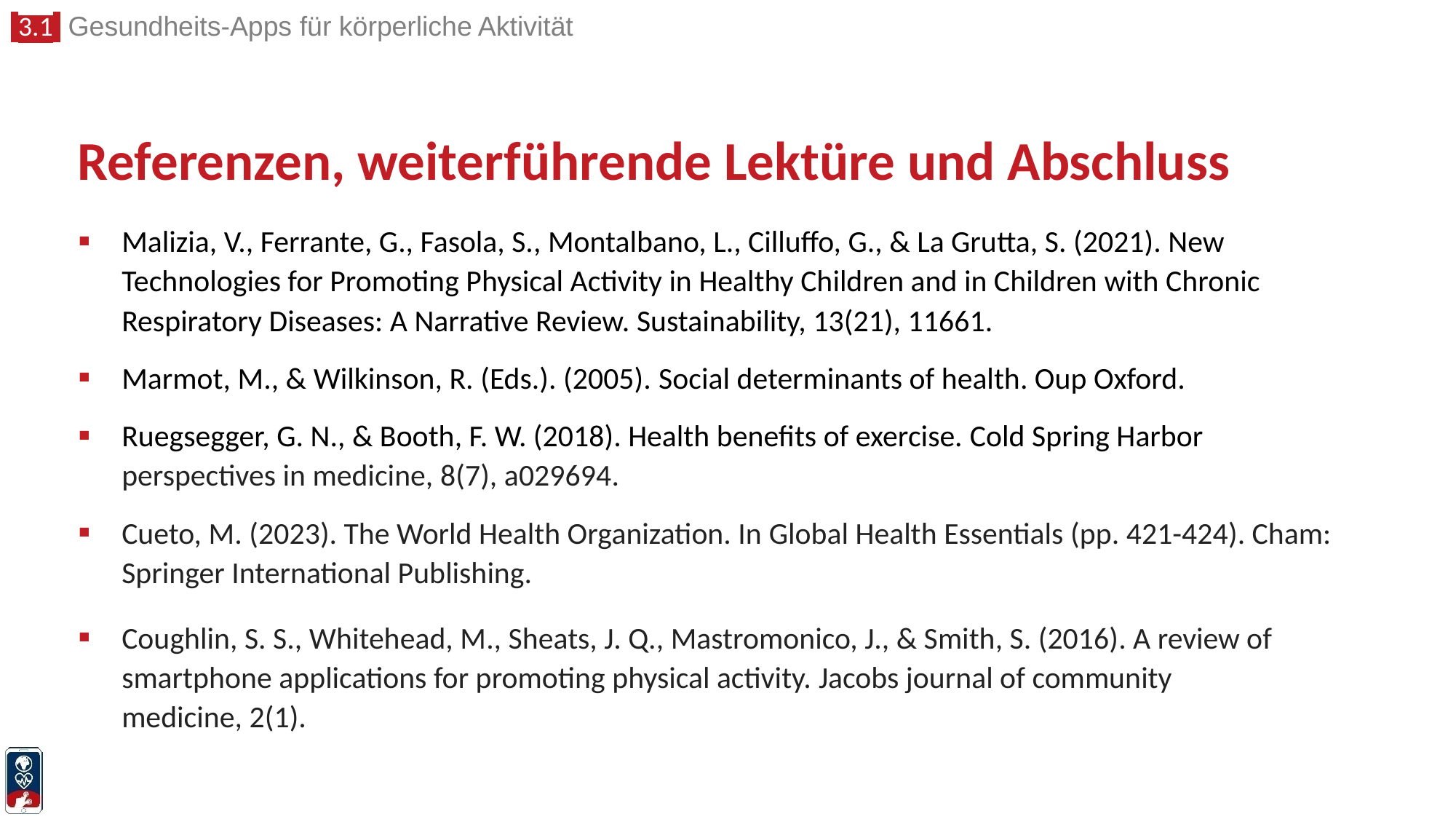

# Referenzen, weiterführende Lektüre und Abschluss
Malizia, V., Ferrante, G., Fasola, S., Montalbano, L., Cilluffo, G., & La Grutta, S. (2021). New Technologies for Promoting Physical Activity in Healthy Children and in Children with Chronic Respiratory Diseases: A Narrative Review. Sustainability, 13(21), 11661.
Marmot, M., & Wilkinson, R. (Eds.). (2005). Social determinants of health. Oup Oxford.
Ruegsegger, G. N., & Booth, F. W. (2018). Health benefits of exercise. Cold Spring Harbor perspectives in medicine, 8(7), a029694.
Cueto, M. (2023). The World Health Organization. In Global Health Essentials (pp. 421-424). Cham: Springer International Publishing.
Coughlin, S. S., Whitehead, M., Sheats, J. Q., Mastromonico, J., & Smith, S. (2016). A review of smartphone applications for promoting physical activity. Jacobs journal of community medicine, 2(1).